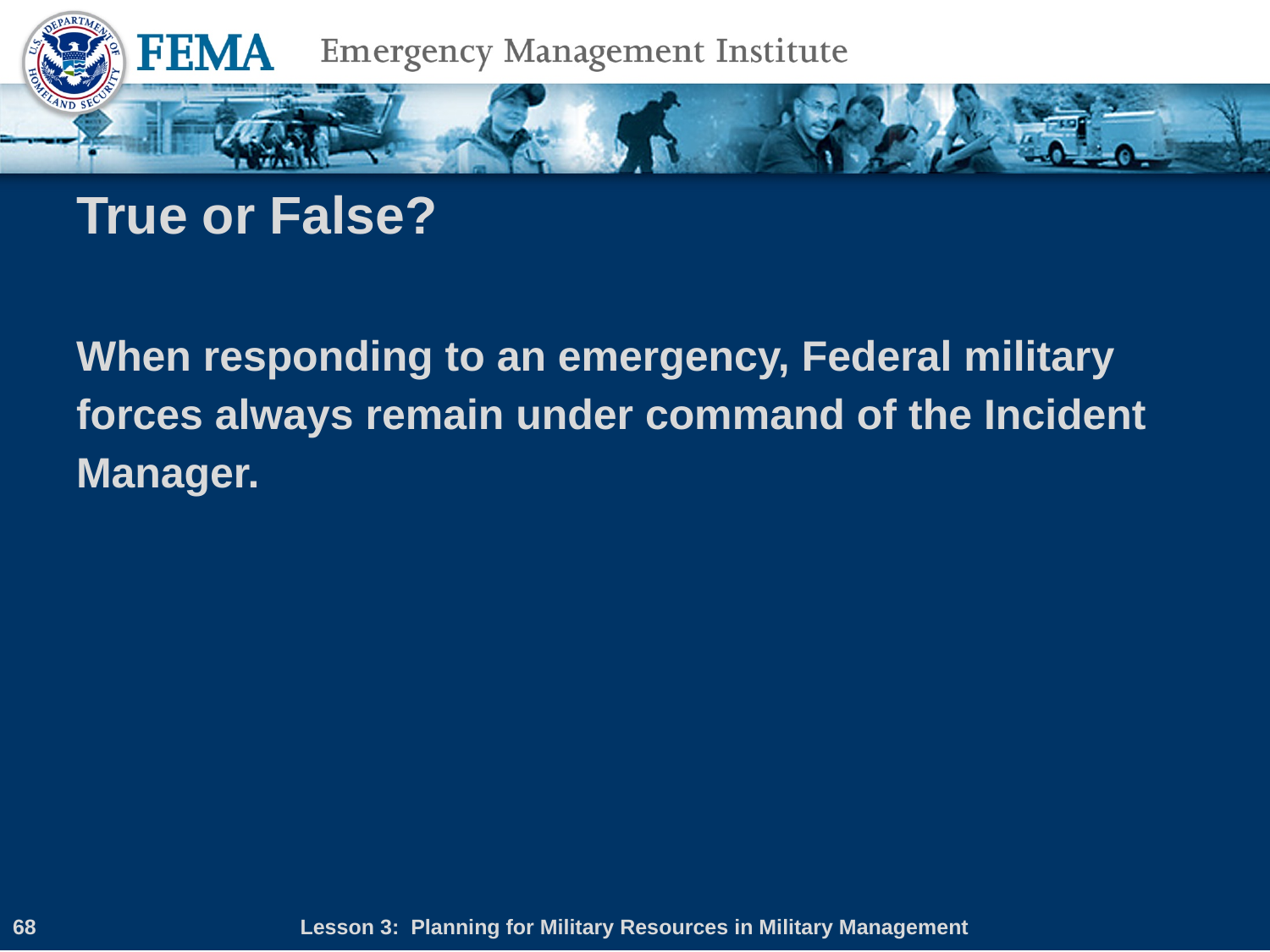

# True or False?
When responding to an emergency, Federal military forces always remain under command of the Incident Manager.
68
Lesson 3:  Planning for Military Resources in Military Management